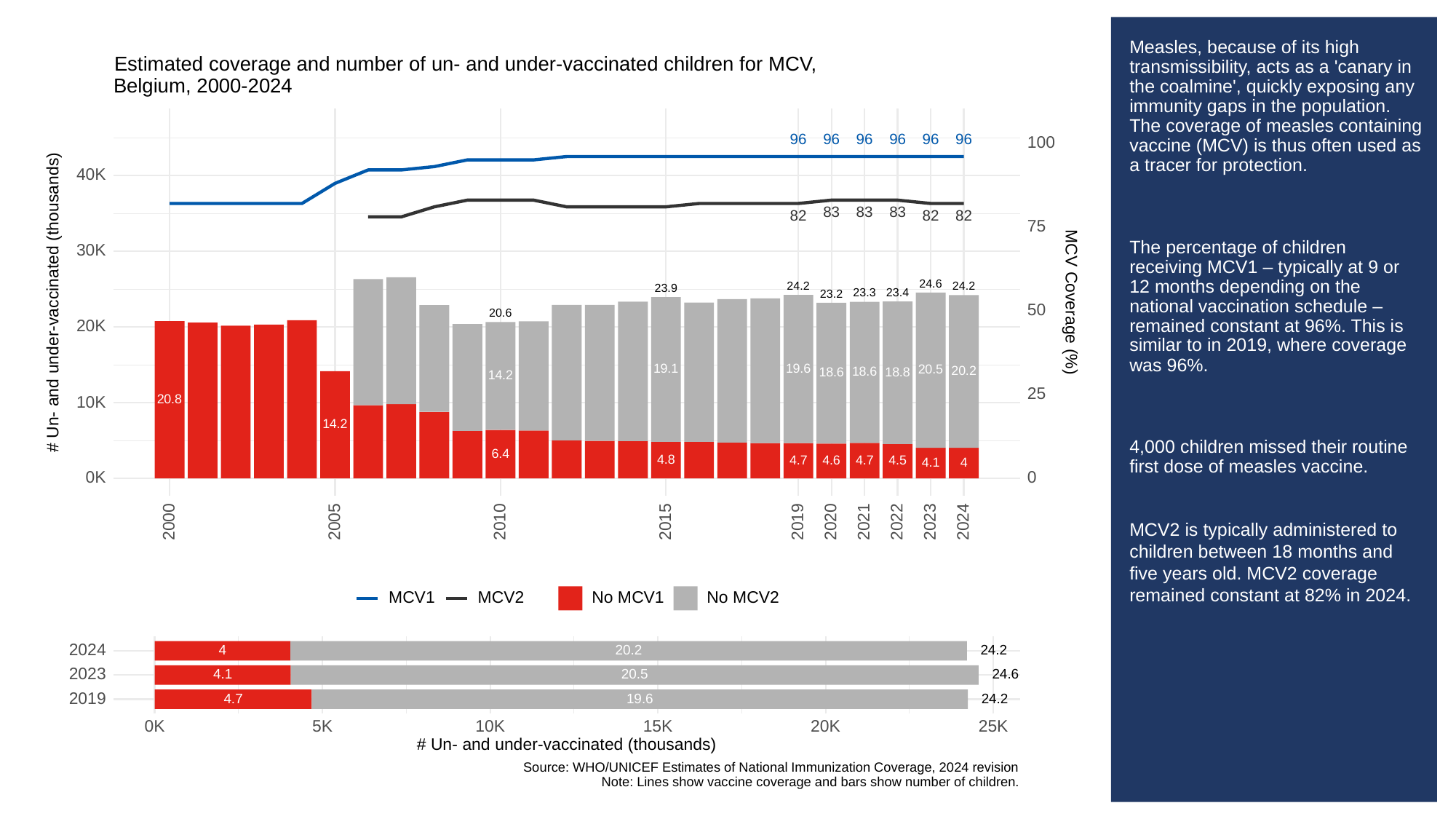

# Measles, because of its high transmissibility, acts as a 'canary in the coalmine', quickly exposing any immunity gaps in the population. The coverage of measles containing vaccine (MCV) is thus often used as a tracer for protection.

The percentage of children receiving MCV1 – typically at 9 or 12 months depending on the national vaccination schedule – remained constant at 96%. This is similar to in 2019, where coverage was 96%.

4,000 children missed their routine first dose of measles vaccine.

MCV2 is typically administered to children between 18 months and five years old. MCV2 coverage remained constant at 82% in 2024.

Estimated coverage and number of un- and under-vaccinated children for MCV,
Belgium, 2000-2024

96
96
96
96
96
96
100

40K

83
83
83
82
82
82

75
30K

24.6
24.2
24.2
23.9
23.4
23.3

23.2

# Un- and under-vaccinated (thousands)
MCV Coverage (%)

50

20.6

20K

19.6
19.1

20.5
20.2
18.6
18.8
18.6

14.2
25
20.8
10K

14.2

6.4
4.8
4.7
4.7
4.6
4.5
4.1
4
0K
0

2023
2000
2005
2010
2015
2019
2020
2021
2022
2024

MCV1
MCV2
No MCV1
No MCV2

2024
20.2
24.2
4

2023
20.5
24.6
4.1

2019
19.6
24.2
4.7

0K
10K
15K
20K
25K
5K
# Un- and under-vaccinated (thousands)
Source: WHO/UNICEF Estimates of National Immunization Coverage, 2024 revision
Note: Lines show vaccine coverage and bars show number of children.